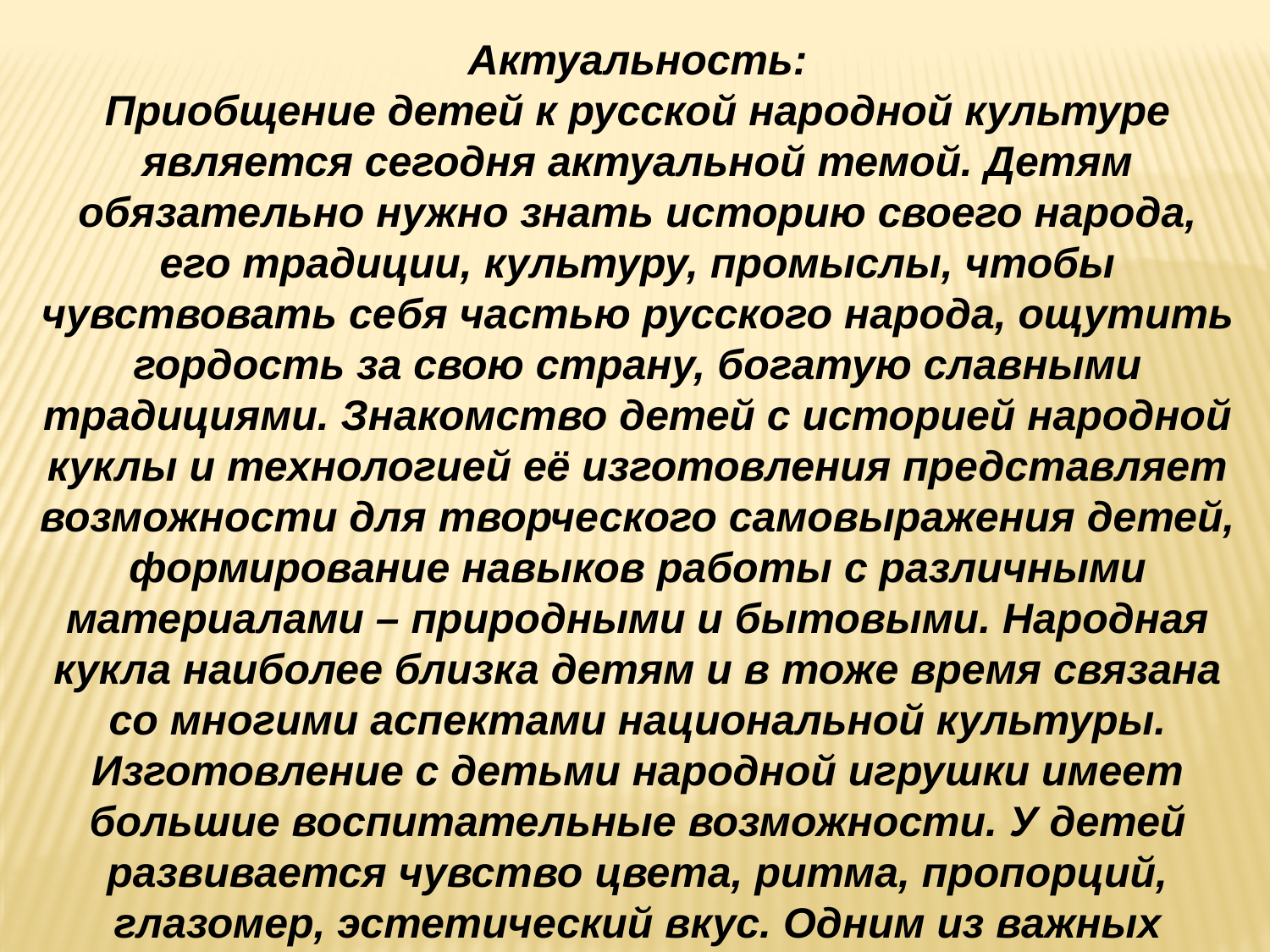

Актуальность:
Приобщение детей к русской народной культуре является сегодня актуальной темой. Детям обязательно нужно знать историю своего народа, его традиции, культуру, промыслы, чтобы чувствовать себя частью русского народа, ощутить гордость за свою страну, богатую славными традициями. Знакомство детей с историей народной куклы и технологией её изготовления представляет возможности для творческого самовыражения детей, формирование навыков работы с различными материалами – природными и бытовыми. Народная кукла наиболее близка детям и в тоже время связана со многими аспектами национальной культуры. Изготовление с детьми народной игрушки имеет большие воспитательные возможности. У детей развивается чувство цвета, ритма, пропорций, глазомер, эстетический вкус. Одним из важных моментов в изготовлении куклы является то, что её можно изготовлять без иглы и ножниц. Дети приобретают необходимые трудовые навыки.